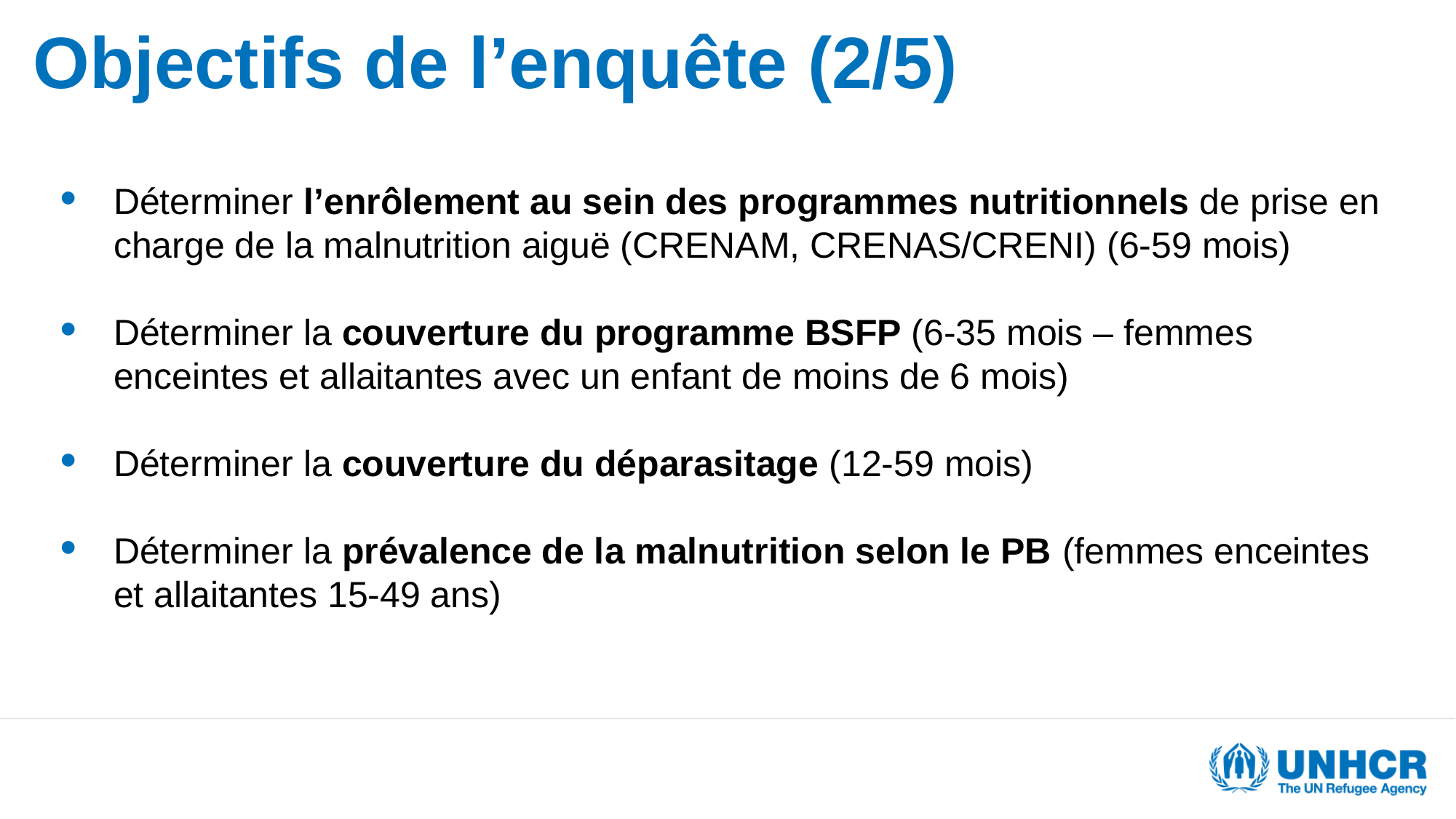

# Objectifs de l’enquête (2/5)
Déterminer l’enrôlement au sein des programmes nutritionnels de prise en charge de la malnutrition aiguë (CRENAM, CRENAS/CRENI) (6-59 mois)

Déterminer la couverture du programme BSFP (6-35 mois – femmes enceintes et allaitantes avec un enfant de moins de 6 mois)

Déterminer la couverture du déparasitage (12-59 mois)

Déterminer la prévalence de la malnutrition selon le PB (femmes enceintes et allaitantes 15-49 ans)